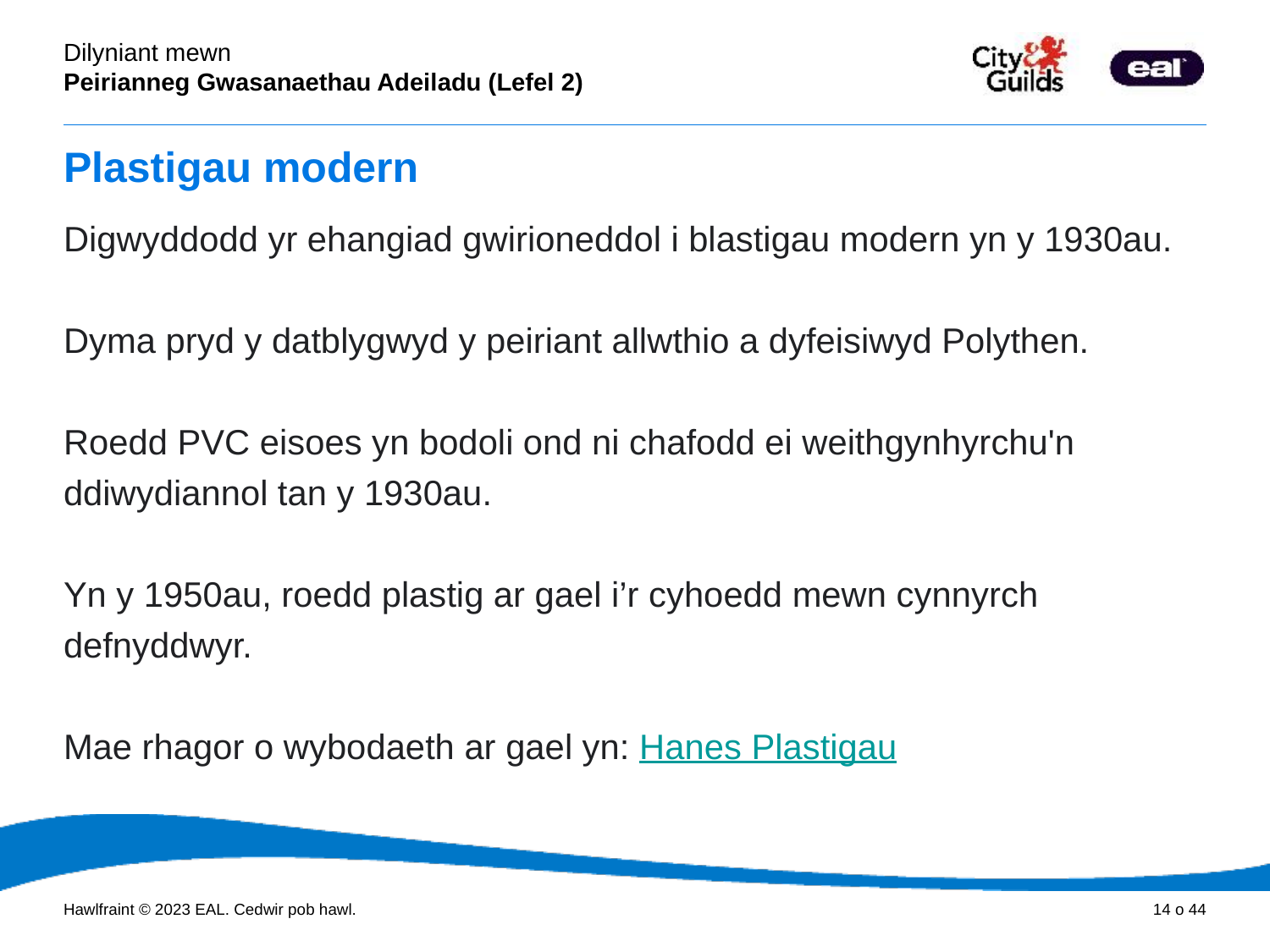

# Plastigau modern
Digwyddodd yr ehangiad gwirioneddol i blastigau modern yn y 1930au.

Dyma pryd y datblygwyd y peiriant allwthio a dyfeisiwyd Polythen.

Roedd PVC eisoes yn bodoli ond ni chafodd ei weithgynhyrchu'n ddiwydiannol tan y 1930au.

Yn y 1950au, roedd plastig ar gael i’r cyhoedd mewn cynnyrch defnyddwyr.

Mae rhagor o wybodaeth ar gael yn: Hanes Plastigau